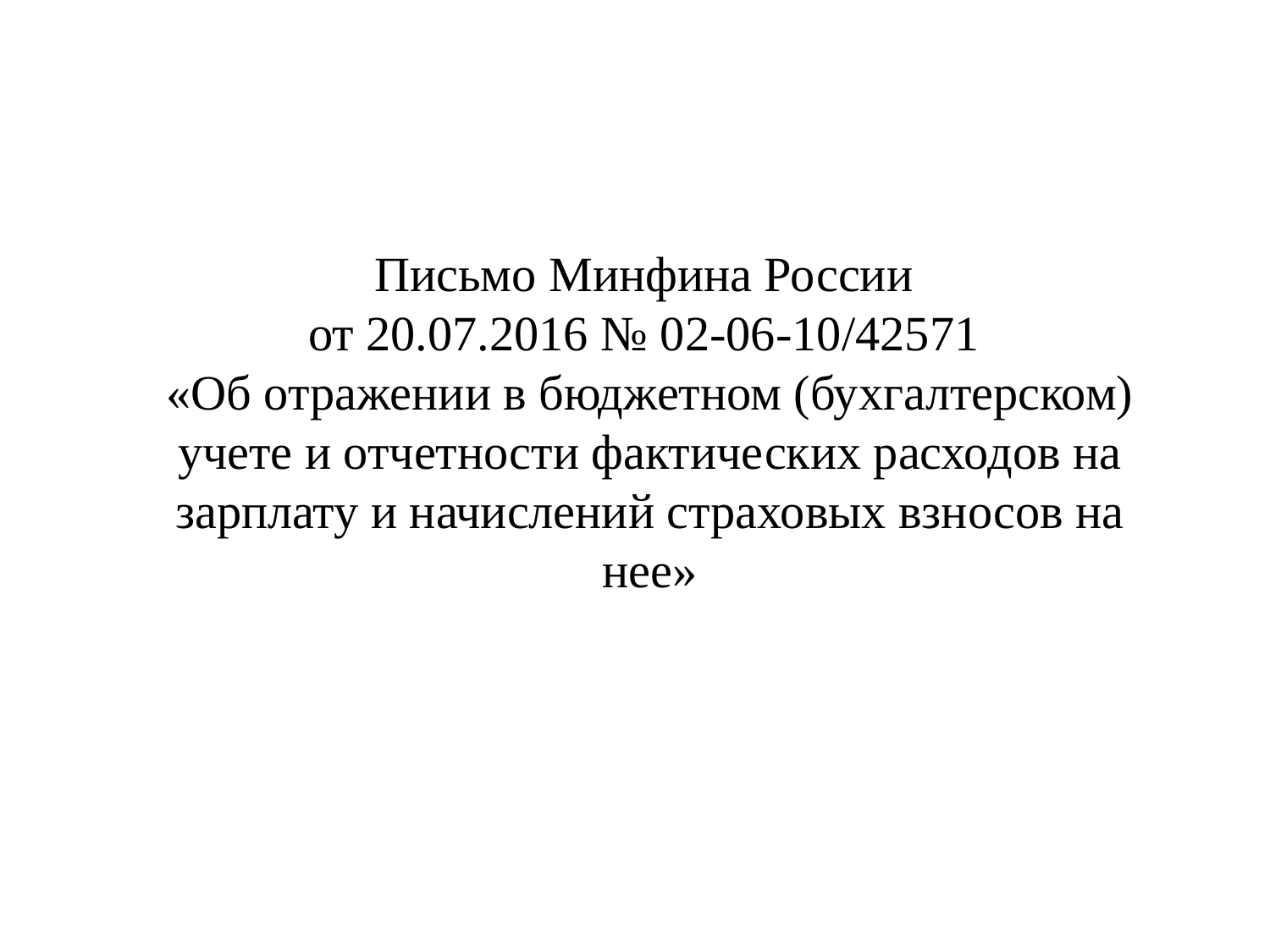

Письмо Минфина России
от 20.07.2016 № 02-06-10/42571
«Об отражении в бюджетном (бухгалтерском) учете и отчетности фактических расходов на зарплату и начислений страховых взносов на нее»